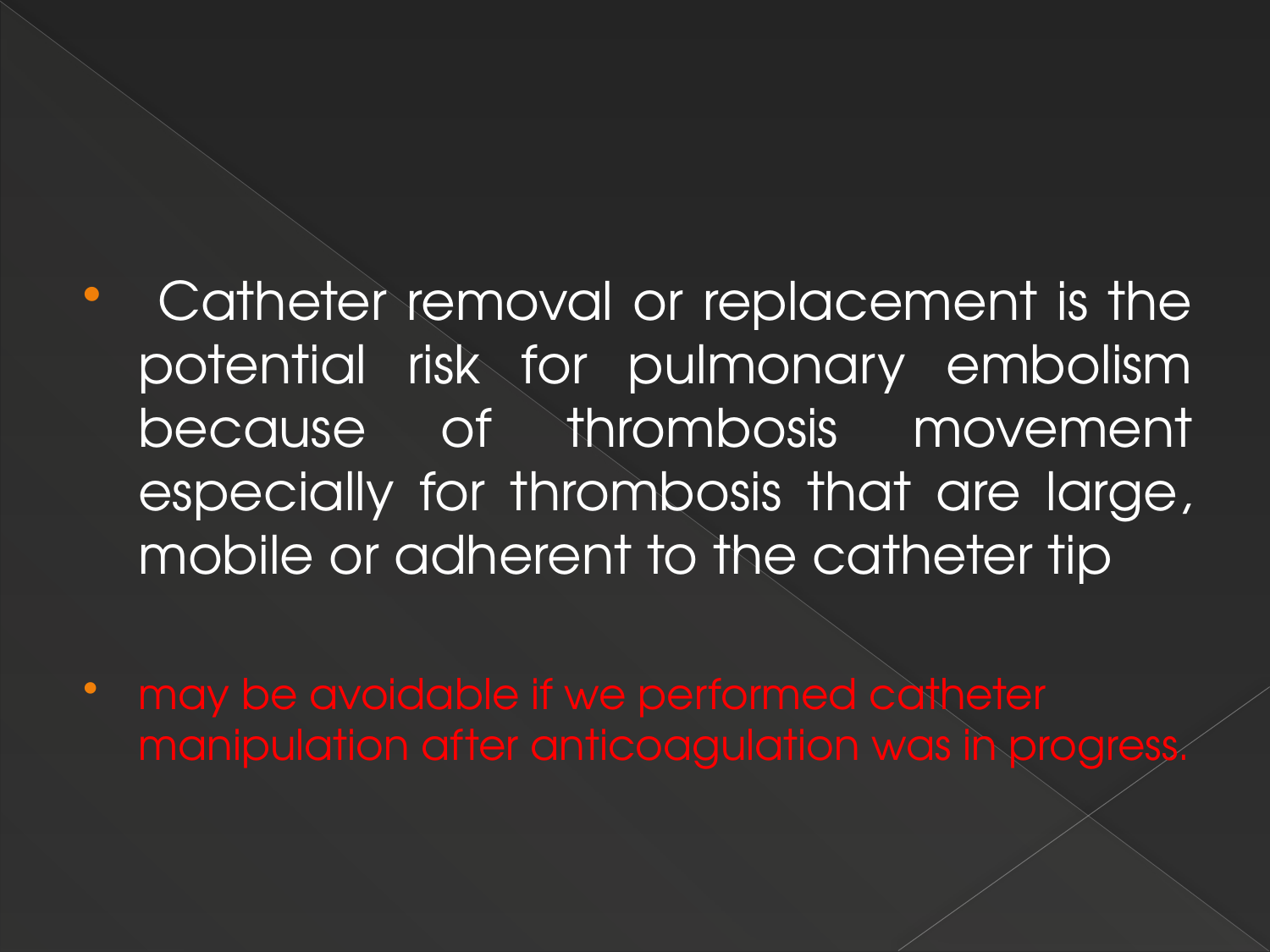

#
 Catheter removal or replacement is the potential risk for pulmonary embolism because of thrombosis movement especially for thrombosis that are large, mobile or adherent to the catheter tip

may be avoidable if we performed catheter manipulation after anticoagulation was in progress.